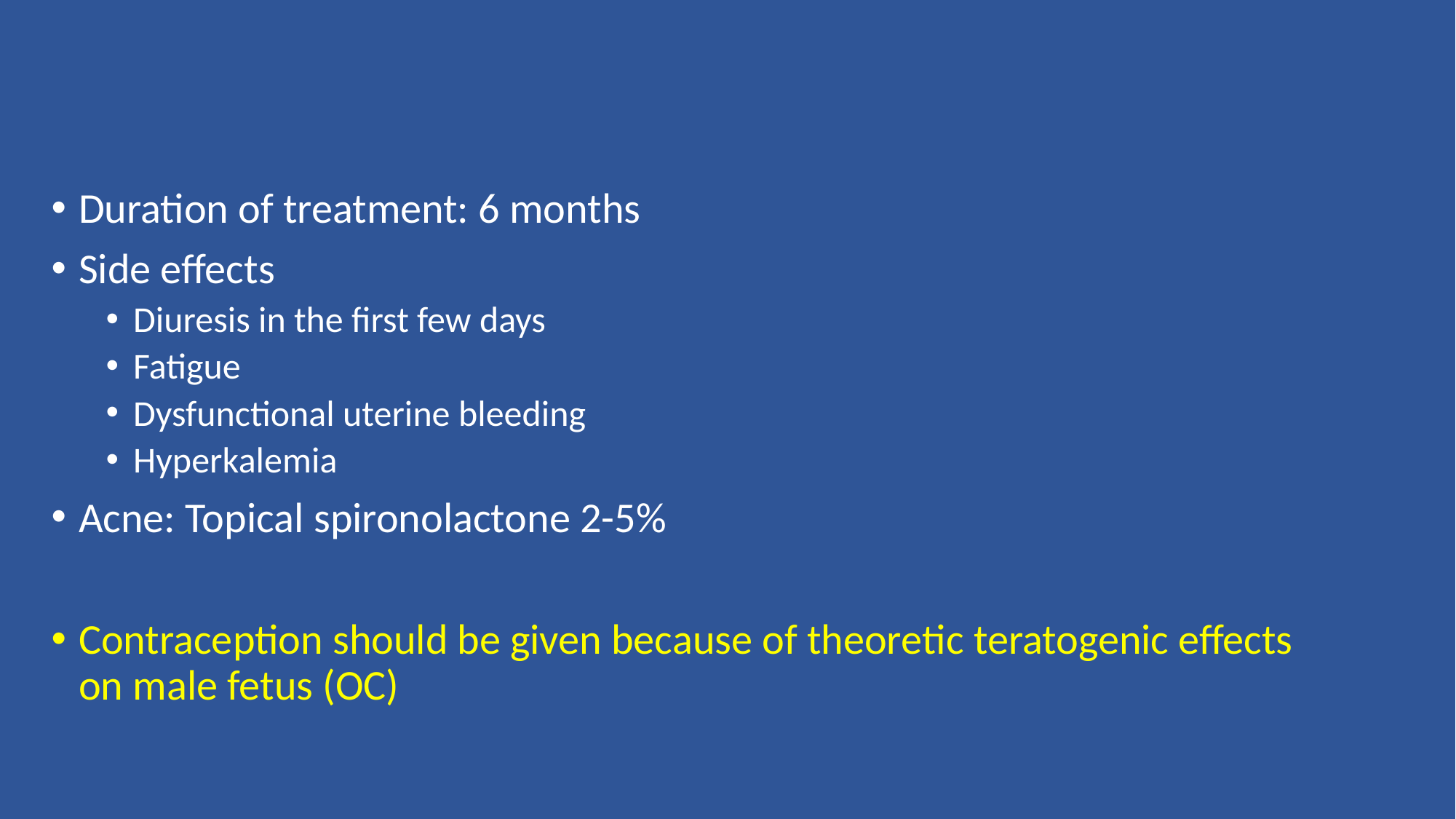

Duration of treatment: 6 months
Side effects
Diuresis in the first few days
Fatigue
Dysfunctional uterine bleeding
Hyperkalemia
Acne: Topical spironolactone 2-5%

Contraception should be given because of theoretic teratogenic effects on male fetus (OC)